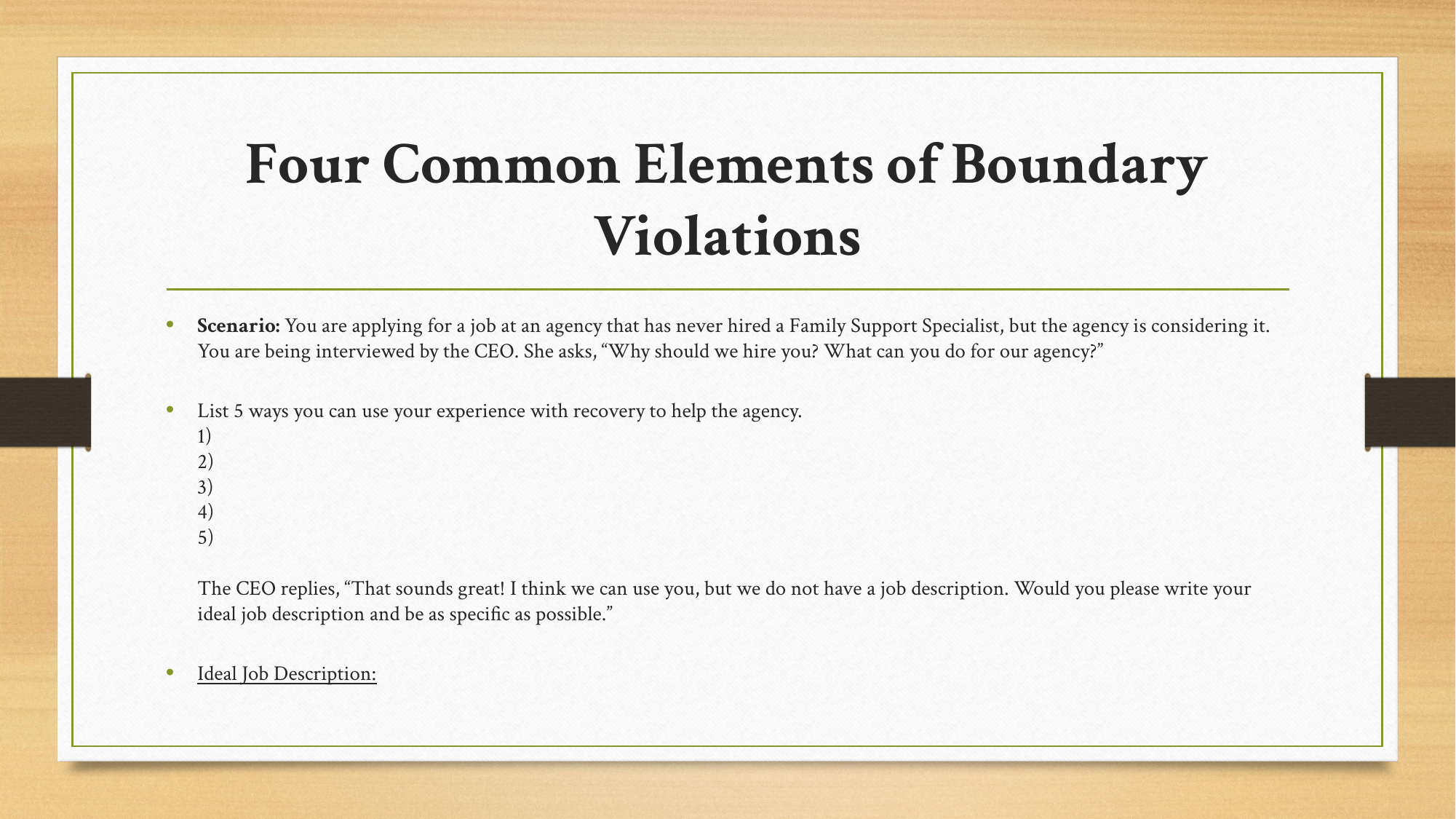

# Four Common Elements of Boundary Violations
Scenario: You are applying for a job at an agency that has never hired a Family Support Specialist, but the agency is considering it. You are being interviewed by the CEO. She asks, “Why should we hire you? What can you do for our agency?”
List 5 ways you can use your experience with recovery to help the agency.
1)
2)
3)
4)
5)
The CEO replies, “That sounds great! I think we can use you, but we do not have a job description. Would you please write your ideal job description and be as specific as possible.”
Ideal Job Description: